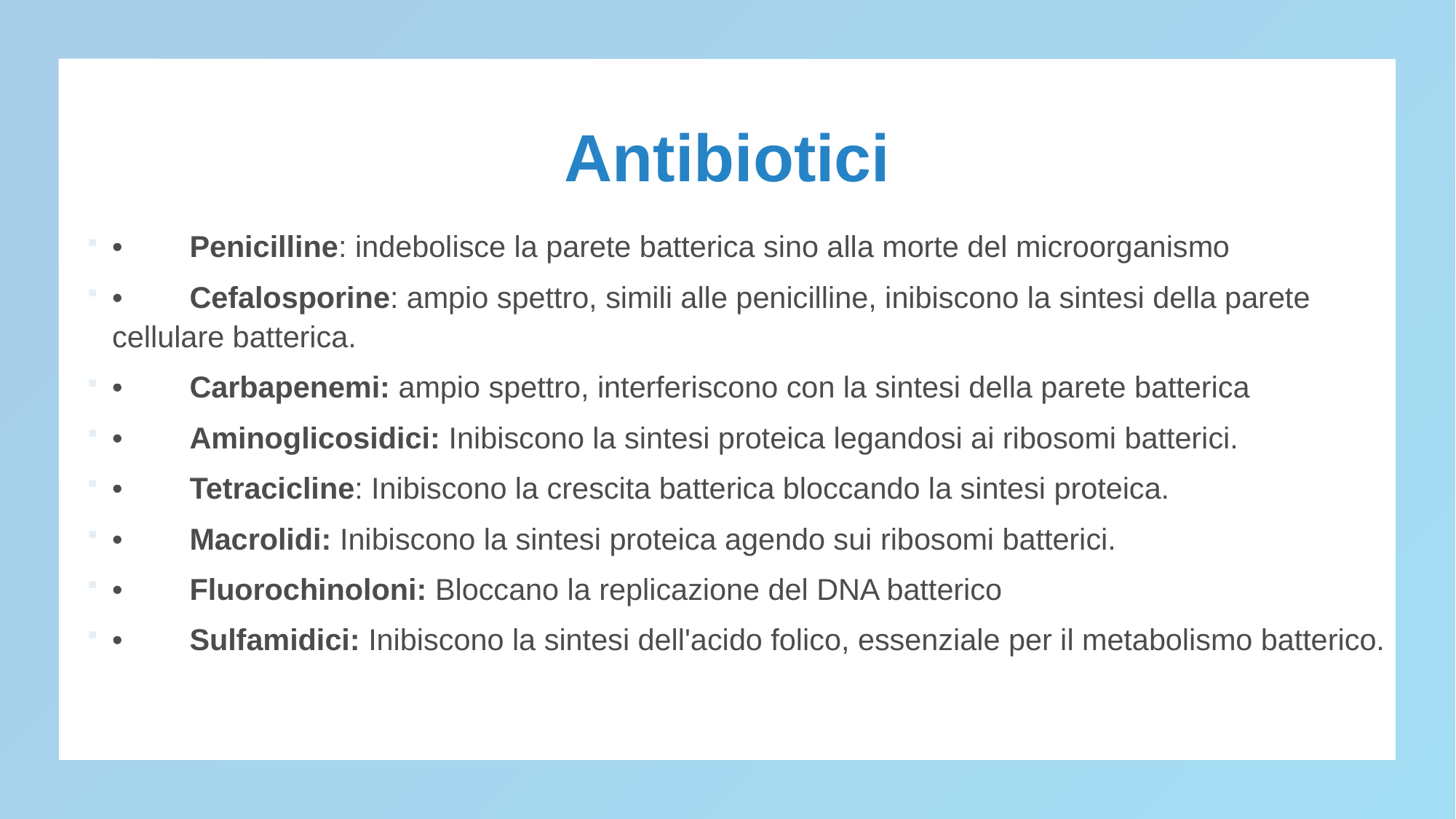

# Antibiotici
•	Penicilline: indebolisce la parete batterica sino alla morte del microorganismo
•	Cefalosporine: ampio spettro, simili alle penicilline, inibiscono la sintesi della parete cellulare batterica.
•	Carbapenemi: ampio spettro, interferiscono con la sintesi della parete batterica
•	Aminoglicosidici: Inibiscono la sintesi proteica legandosi ai ribosomi batterici.
•	Tetracicline: Inibiscono la crescita batterica bloccando la sintesi proteica.
•	Macrolidi: Inibiscono la sintesi proteica agendo sui ribosomi batterici.
•	Fluorochinoloni: Bloccano la replicazione del DNA batterico
•	Sulfamidici: Inibiscono la sintesi dell'acido folico, essenziale per il metabolismo batterico.